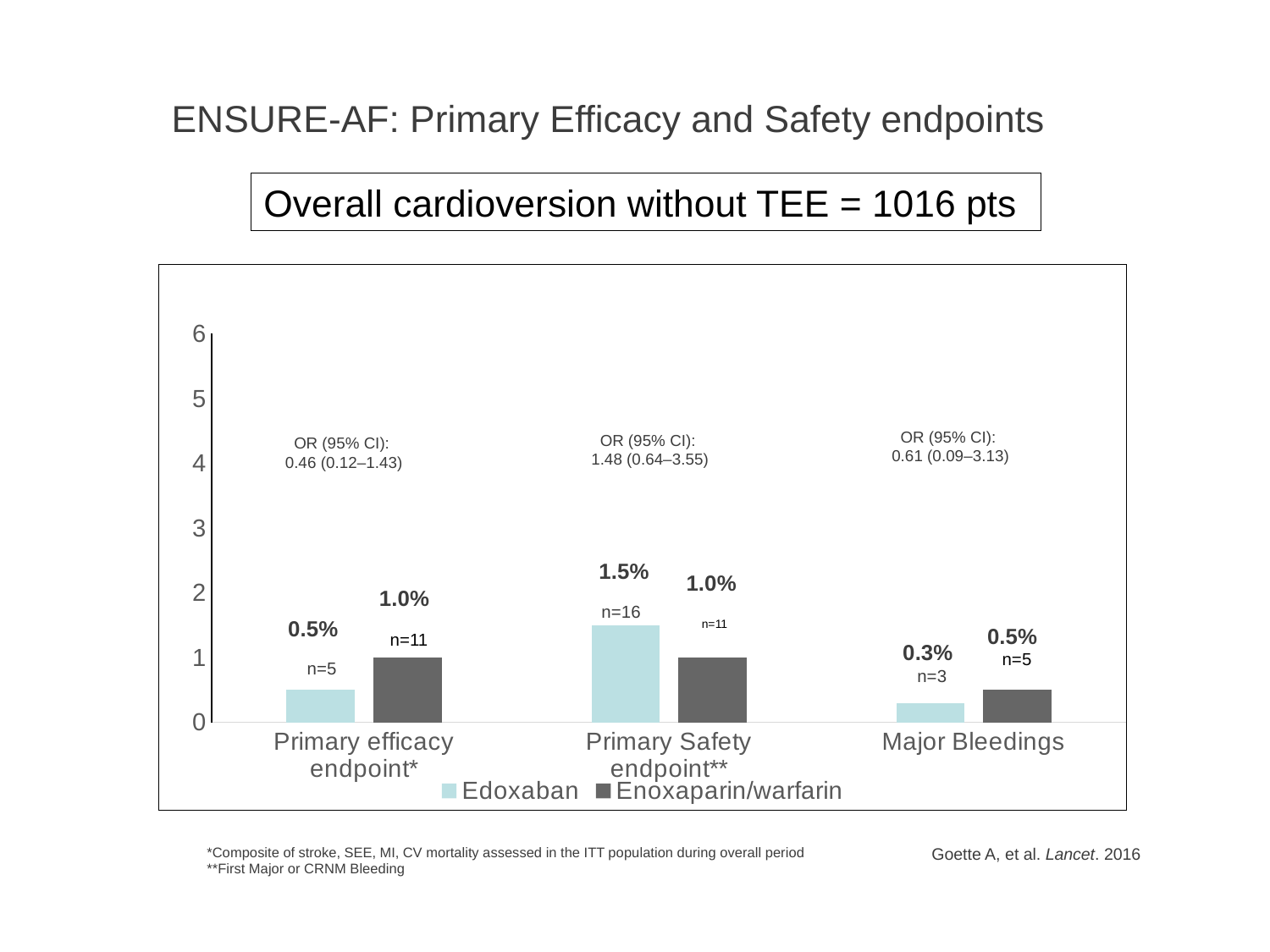

ENSURE-AF: Primary Efficacy and Safety endpoints
Overall cardioversion without TEE = 1016 pts

### Chart

| Category | Edoxaban | Enoxaparin/warfarin |
|---|---|---|
| Primary efficacy endpoint* | 0.5 | 1.0 |
| Primary Safety endpoint** | 1.5 | 1.0 |
| Major Bleedings | 0.3 | 0.5 |
OR (95% CI):
0.61 (0.09–3.13)
OR (95% CI):
1.48 (0.64–3.55)
OR (95% CI):
0.46 (0.12–1.43)
1.5%
1.0%
1.0%
n=16
0.5%
n=11
0.5%
n=11
0.3%
n=5
n=5
n=3
*Composite of stroke, SEE, MI, CV mortality assessed in the ITT population during overall period
**First Major or CRNM Bleeding

Goette A, et al. Lancet. 2016